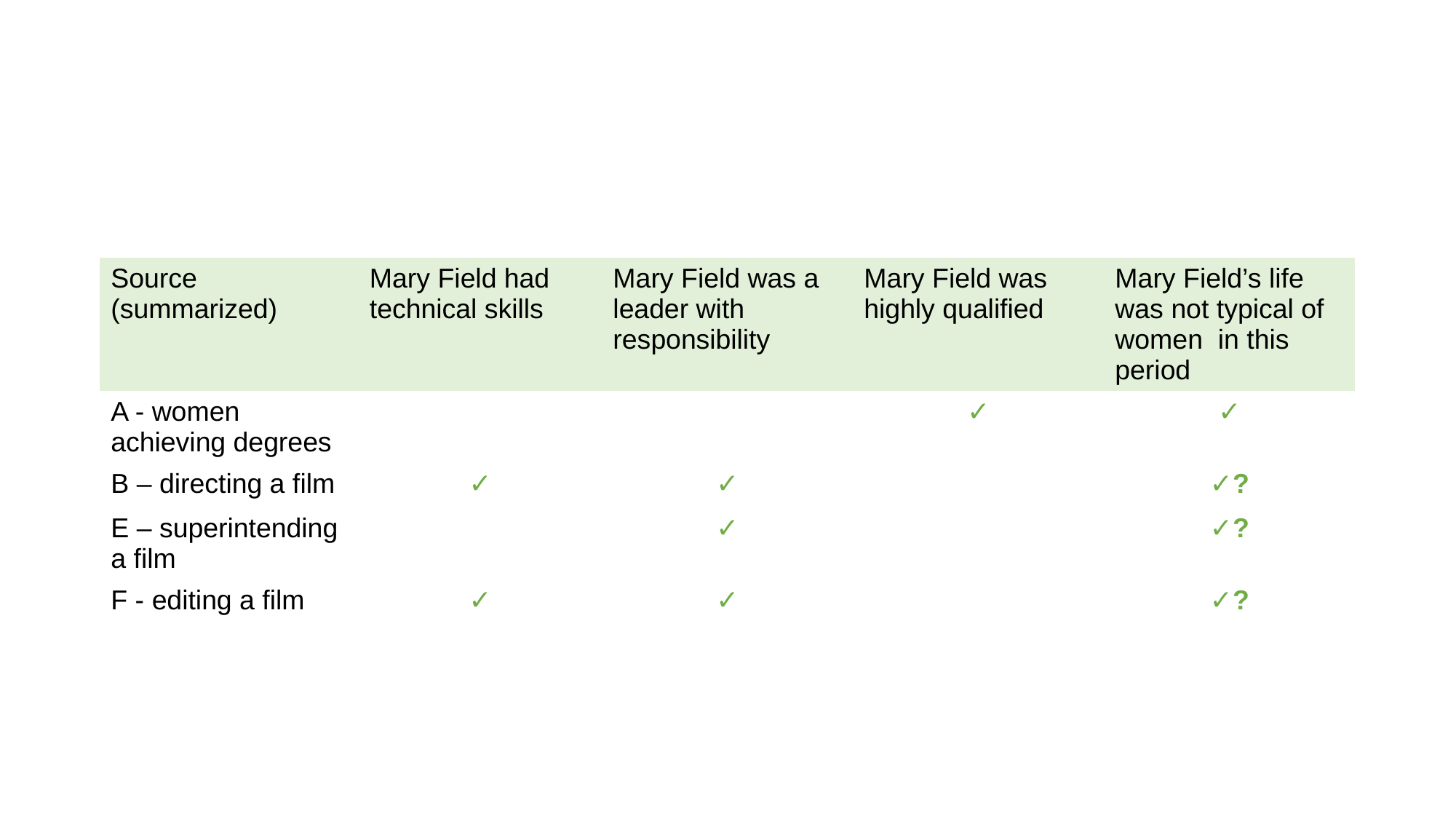

| Source (summarized) | Mary Field had technical skills | Mary Field was a leader with responsibility | Mary Field was highly qualified | Mary Field’s life was not typical of women in this period |
| --- | --- | --- | --- | --- |
| A - women achieving degrees |  |  | ✓ | ✓ |
| B – directing a film | ✓ | ✓ |  | ✓? |
| E – superintending a film |  | ✓ |  | ✓? |
| F - editing a film | ✓ | ✓ |  | ✓? |